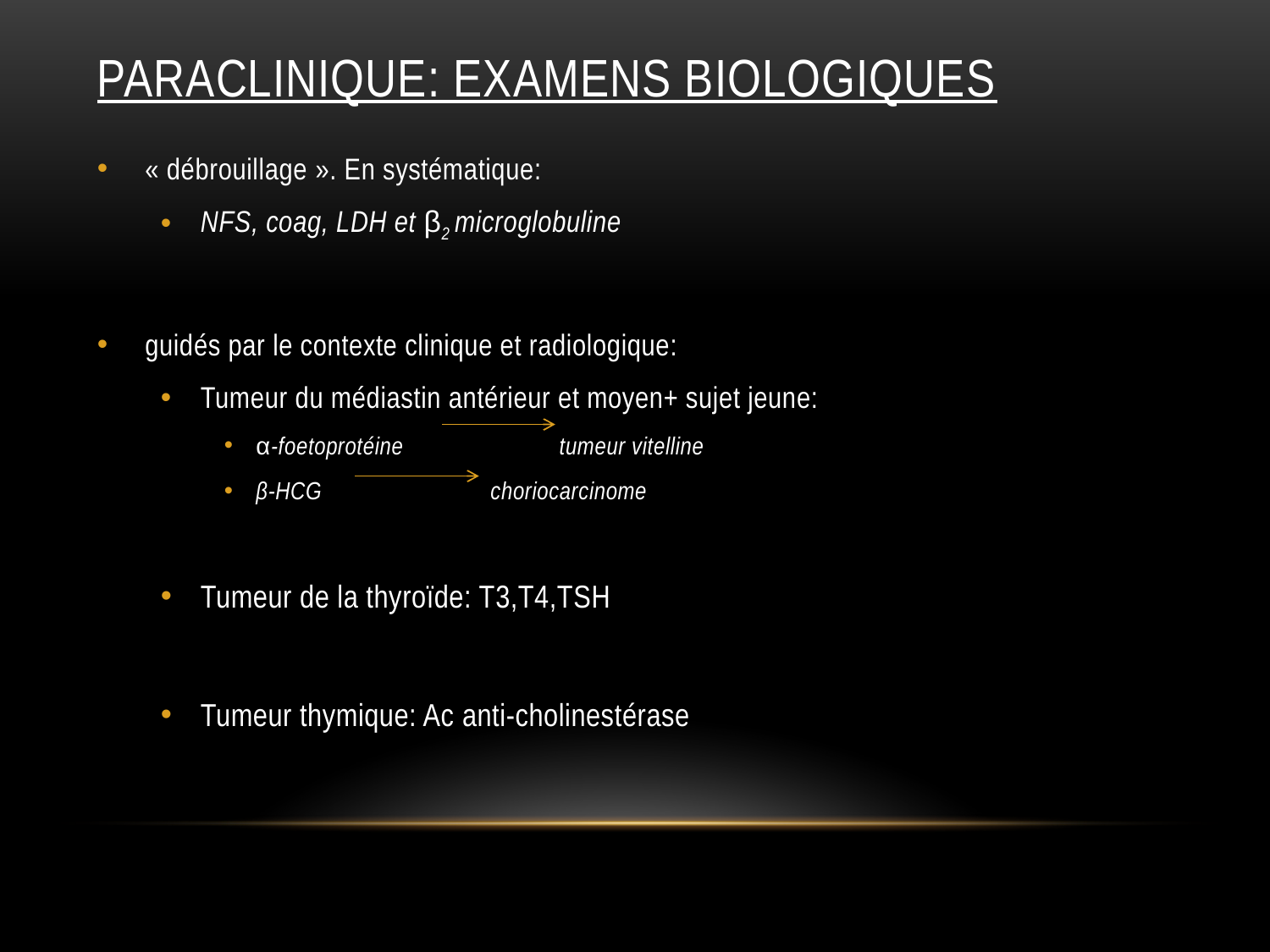

# Paraclinique: examens biologiques
« débrouillage ». En systématique:
NFS, coag, LDH et β2 microglobuline

guidés par le contexte clinique et radiologique:
Tumeur du médiastin antérieur et moyen+ sujet jeune:
α-foetoprotéine                         tumeur vitelline
β-HCG                           choriocarcinome

Tumeur de la thyroïde: T3,T4,TSH

Tumeur thymique: Ac anti-cholinestérase